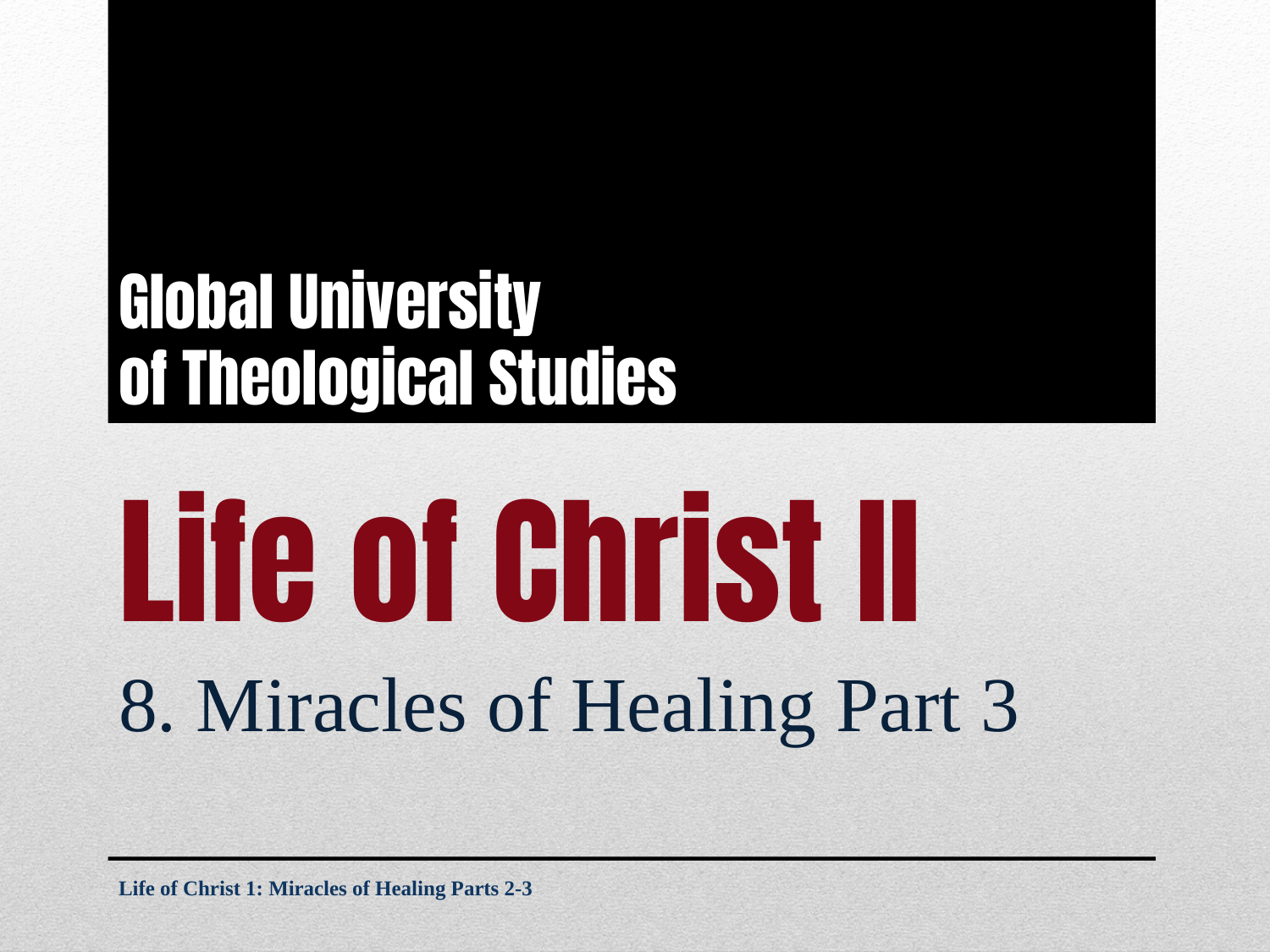

Global University
of Theological Studies
# Life of Christ II
8. Miracles of Healing Part 3
Life of Christ 1: Miracles of Healing Parts 2-3